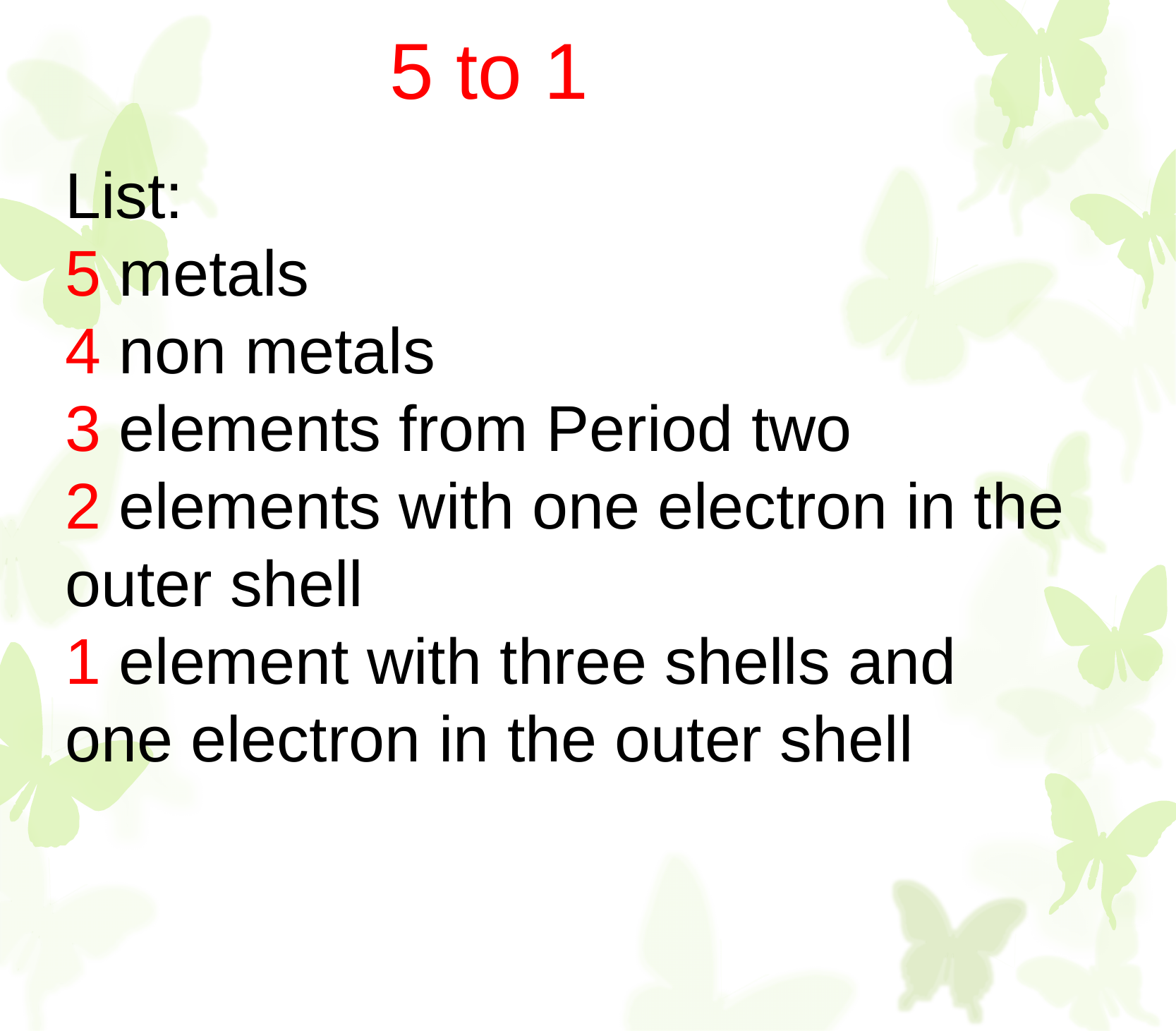

5 to 1
List:
5 metals
4 non metals
3 elements from Period two
2 elements with one electron in the outer shell
1 element with three shells and one electron in the outer shell